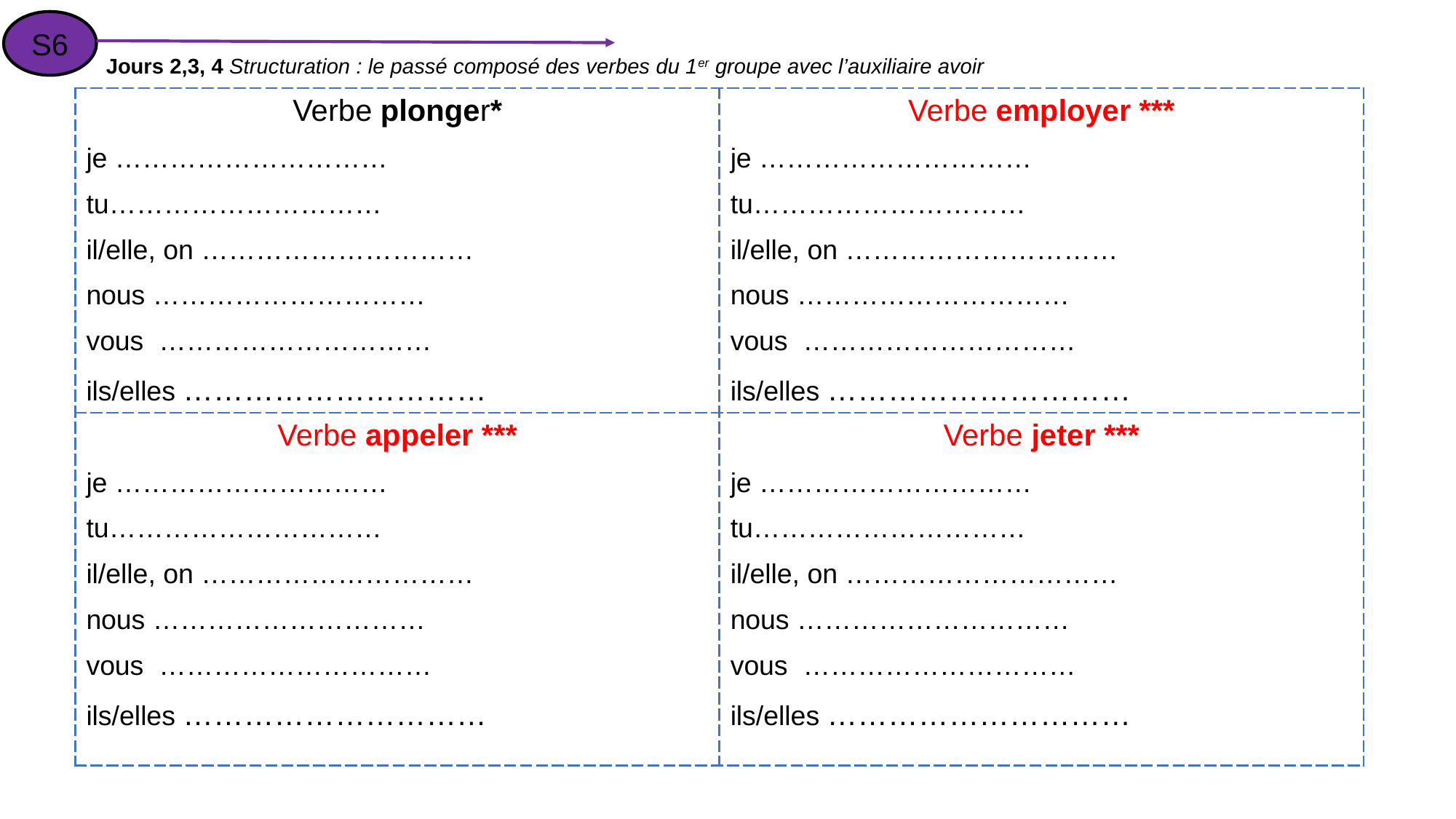

S6
Jours 2,3, 4 Structuration : le passé composé des verbes du 1er groupe avec l’auxiliaire avoir
| Verbe plonger\* je ………………………… tu………………………… il/elle, on ………………………… nous ………………………… vous ………………………… ils/elles ………………………… | Verbe employer \*\*\* je ………………………… tu………………………… il/elle, on ………………………… nous ………………………… vous ………………………… ils/elles ………………………… |
| --- | --- |
| Verbe appeler \*\*\* je ………………………… tu………………………… il/elle, on ………………………… nous ………………………… vous ………………………… ils/elles ………………………… | Verbe jeter \*\*\* je ………………………… tu………………………… il/elle, on ………………………… nous ………………………… vous ………………………… ils/elles ………………………… |